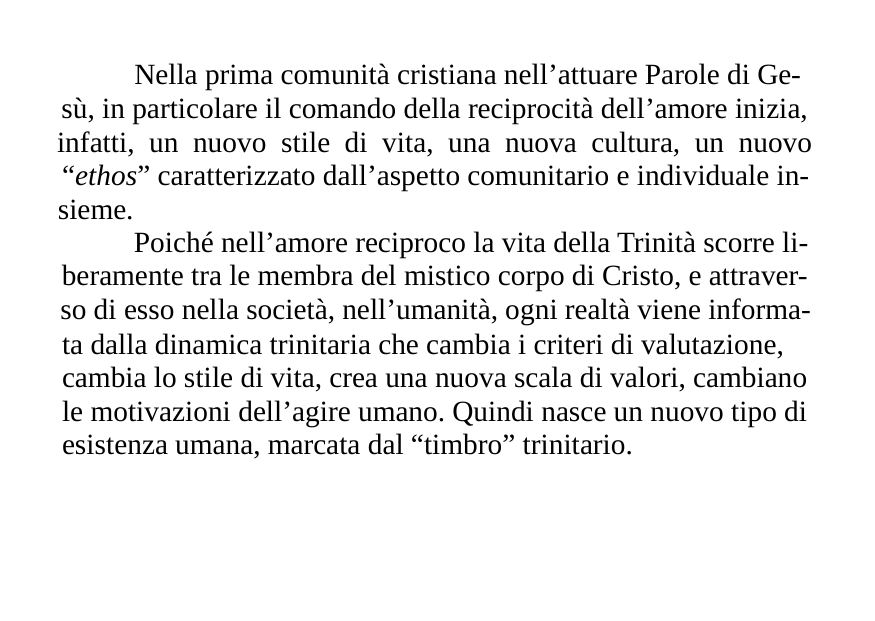

Nella prima comunità cristiana nell’attuare Parole di Ge-
sù, in particolare il comando della reciprocità dell’amore inizia,
infatti,  un  nuovo  stile  di  vita,  una  nuova  cultura,  un  nuovo
“ethos” caratterizzato dall’aspetto comunitario e individuale in-
sieme.
Poiché nell’amore reciproco la vita della Trinità scorre li-
beramente tra le membra del mistico corpo di Cristo, e attraver-
so di esso nella società, nell’umanità, ogni realtà viene informa-
ta dalla dinamica trinitaria che cambia i criteri di valutazione,
cambia lo stile di vita, crea una nuova scala di valori, cambiano
le motivazioni dell’agire umano. Quindi nasce un nuovo tipo di
esistenza umana, marcata dal “timbro” trinitario.